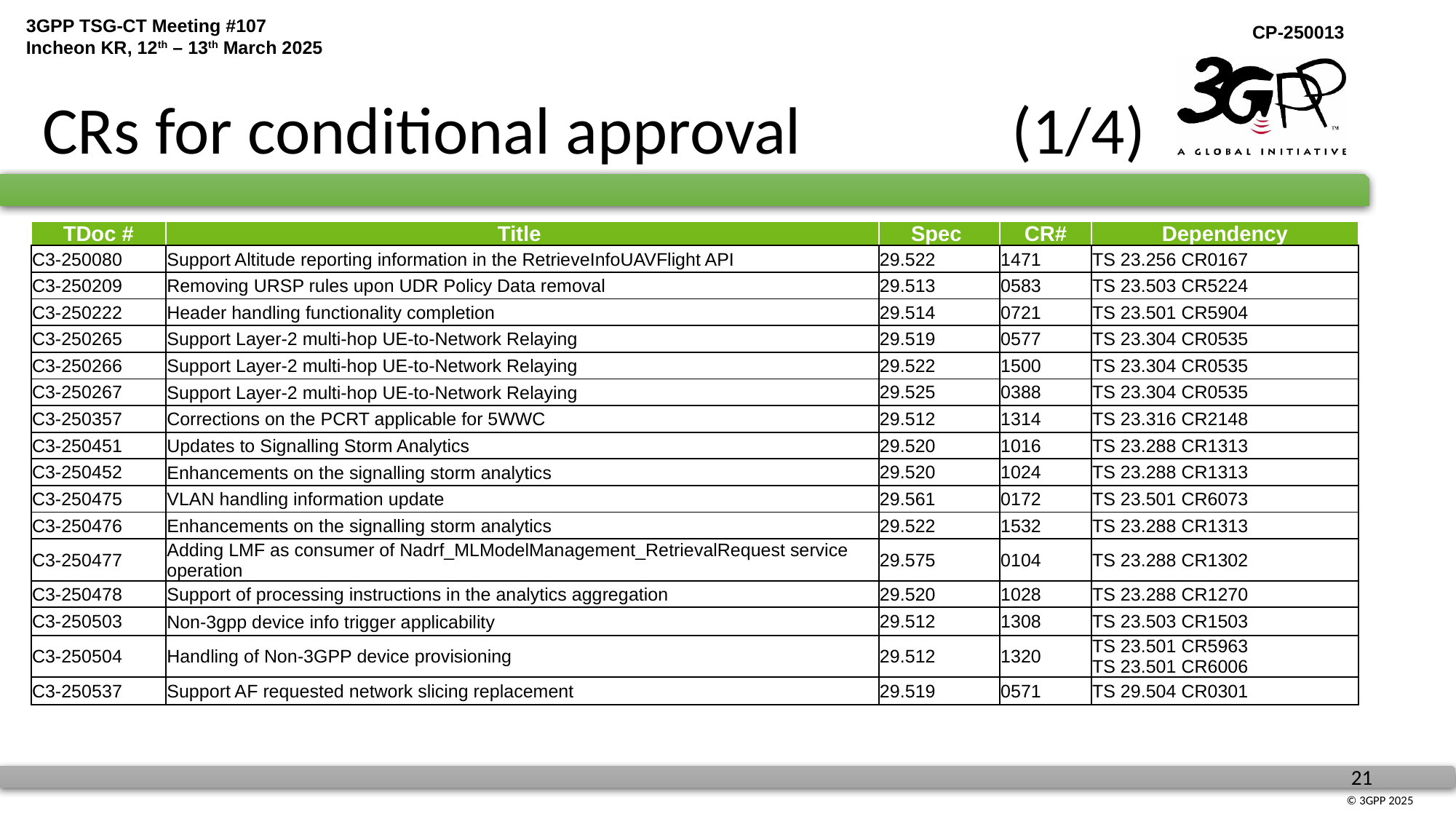

# CRs for conditional approval              (1/4)
| TDoc # | Title | Spec | CR# | Dependency |
| --- | --- | --- | --- | --- |
| C3-250080 | Support Altitude reporting information in the RetrieveInfoUAVFlight API | 29.522 | 1471 | TS 23.256 CR0167 |
| C3-250209 | Removing URSP rules upon UDR Policy Data removal | 29.513 | 0583 | TS 23.503 CR5224 |
| C3-250222 | Header handling functionality completion | 29.514 | 0721 | TS 23.501 CR5904 |
| C3-250265 | Support Layer-2 multi-hop UE-to-Network Relaying | 29.519 | 0577 | TS 23.304 CR0535 |
| C3-250266 | Support Layer-2 multi-hop UE-to-Network Relaying | 29.522 | 1500 | TS 23.304 CR0535 |
| C3-250267 | Support Layer-2 multi-hop UE-to-Network Relaying | 29.525 | 0388 | TS 23.304 CR0535 |
| C3-250357 | Corrections on the PCRT applicable for 5WWC | 29.512 | 1314 | TS 23.316 CR2148 |
| C3-250451 | Updates to Signalling Storm Analytics | 29.520 | 1016 | TS 23.288 CR1313 |
| C3-250452 | Enhancements on the signalling storm analytics | 29.520 | 1024 | TS 23.288 CR1313 |
| C3-250475 | VLAN handling information update | 29.561 | 0172 | TS 23.501 CR6073 |
| C3-250476 | Enhancements on the signalling storm analytics | 29.522 | 1532 | TS 23.288 CR1313 |
| C3-250477 | Adding LMF as consumer of Nadrf\_MLModelManagement\_RetrievalRequest service operation | 29.575 | 0104 | TS 23.288 CR1302 |
| C3-250478 | Support of processing instructions in the analytics aggregation | 29.520 | 1028 | TS 23.288 CR1270 |
| C3-250503 | Non-3gpp device info trigger applicability | 29.512 | 1308 | TS 23.503 CR1503 |
| C3-250504 | Handling of Non-3GPP device provisioning | 29.512 | 1320 | TS 23.501 CR5963 TS 23.501 CR6006 |
| C3-250537 | Support AF requested network slicing replacement | 29.519 | 0571 | TS 29.504 CR0301 |